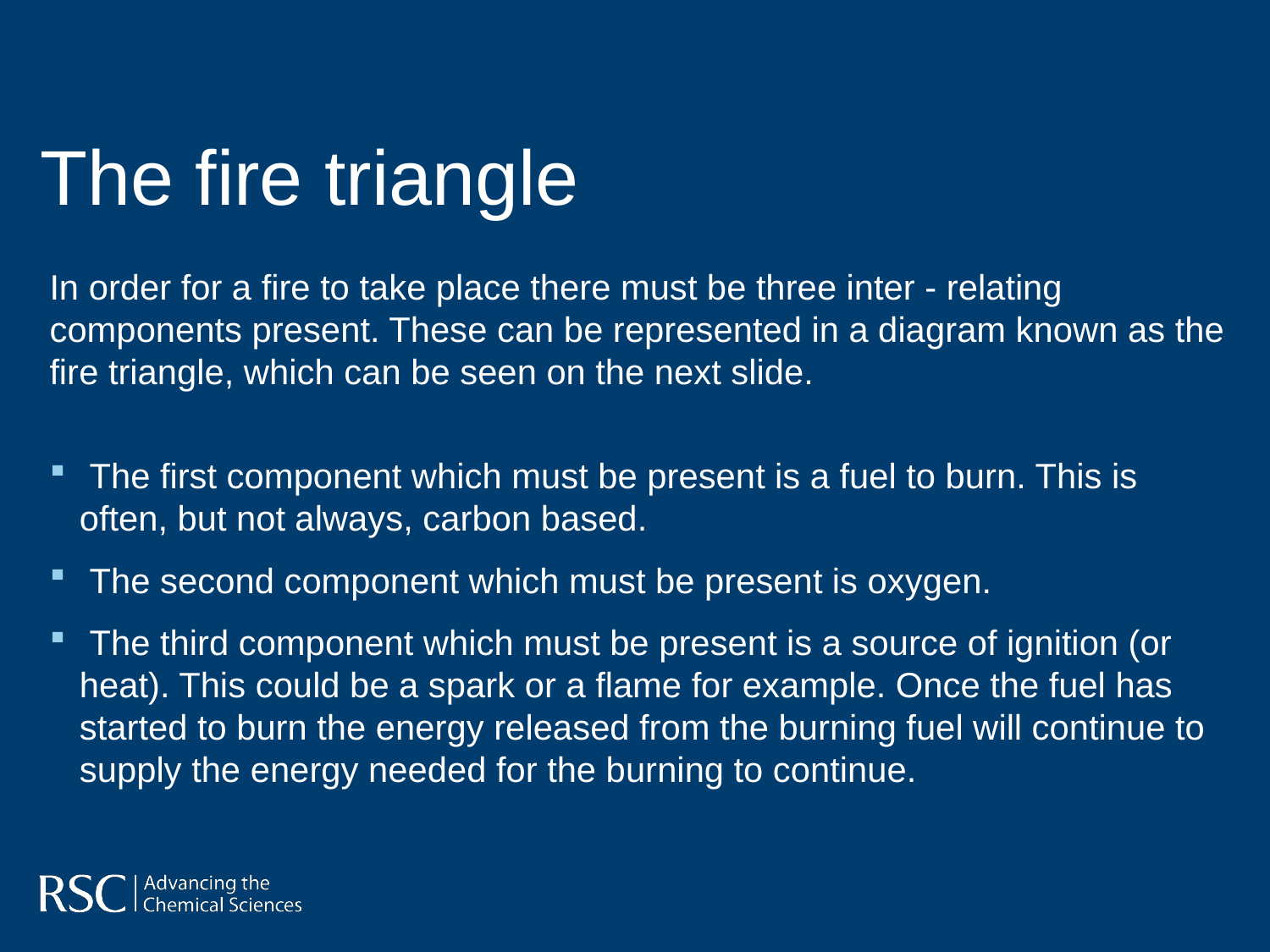

The fire triangle
In order for a fire to take place there must be three inter - relating components present. These can be represented in a diagram known as the fire triangle, which can be seen on the next slide.

 The first component which must be present is a fuel to burn. This is often, but not always, carbon based.
 The second component which must be present is oxygen.
 The third component which must be present is a source of ignition (or heat). This could be a spark or a flame for example. Once the fuel has started to burn the energy released from the burning fuel will continue to supply the energy needed for the burning to continue.